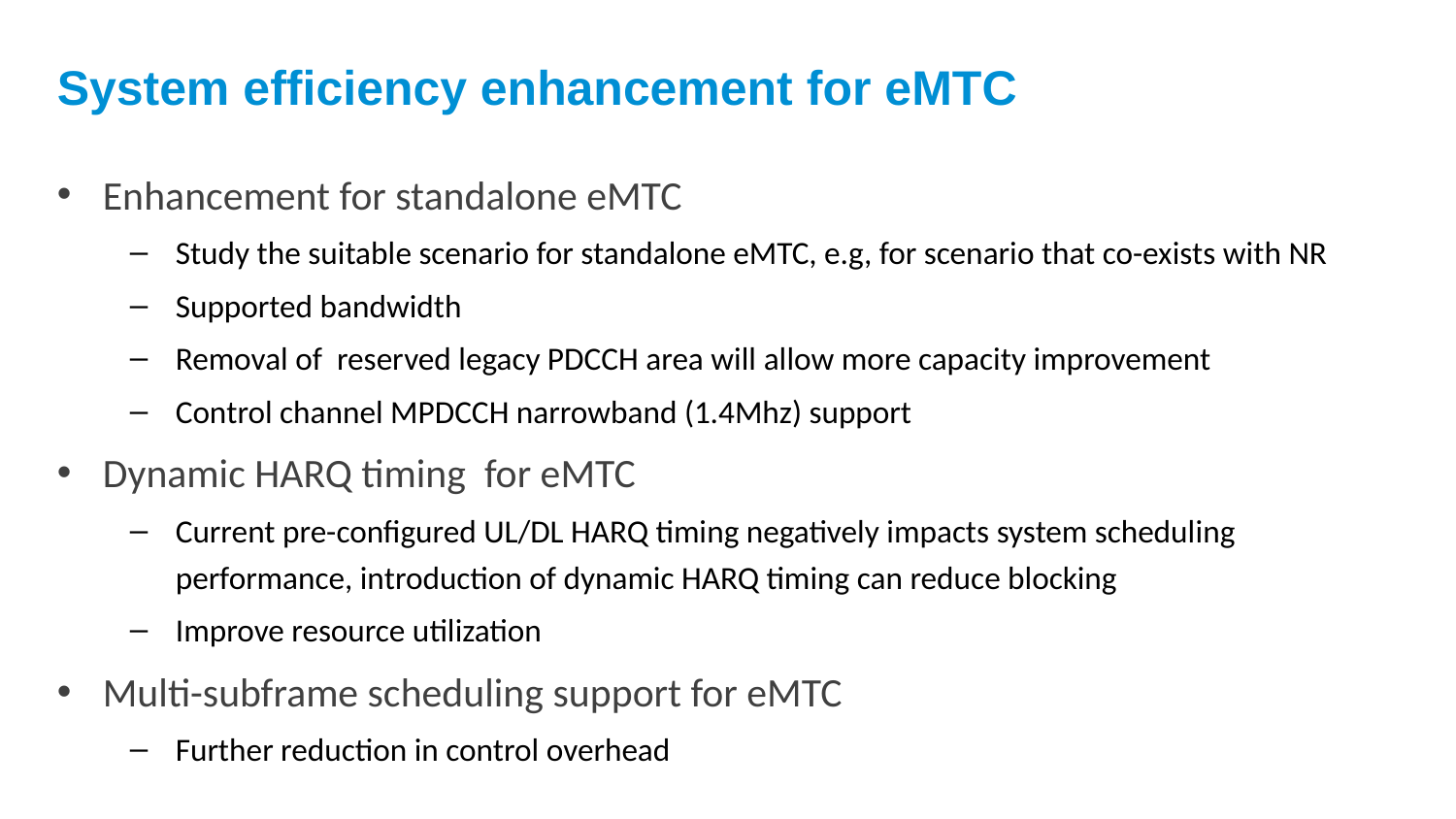

# System efficiency enhancement for eMTC
Enhancement for standalone eMTC
Study the suitable scenario for standalone eMTC, e.g, for scenario that co-exists with NR
Supported bandwidth
Removal of  reserved legacy PDCCH area will allow more capacity improvement
Control channel MPDCCH narrowband (1.4Mhz) support
Dynamic HARQ timing  for eMTC
Current pre-configured UL/DL HARQ timing negatively impacts system scheduling performance, introduction of dynamic HARQ timing can reduce blocking
Improve resource utilization
Multi-subframe scheduling support for eMTC
Further reduction in control overhead